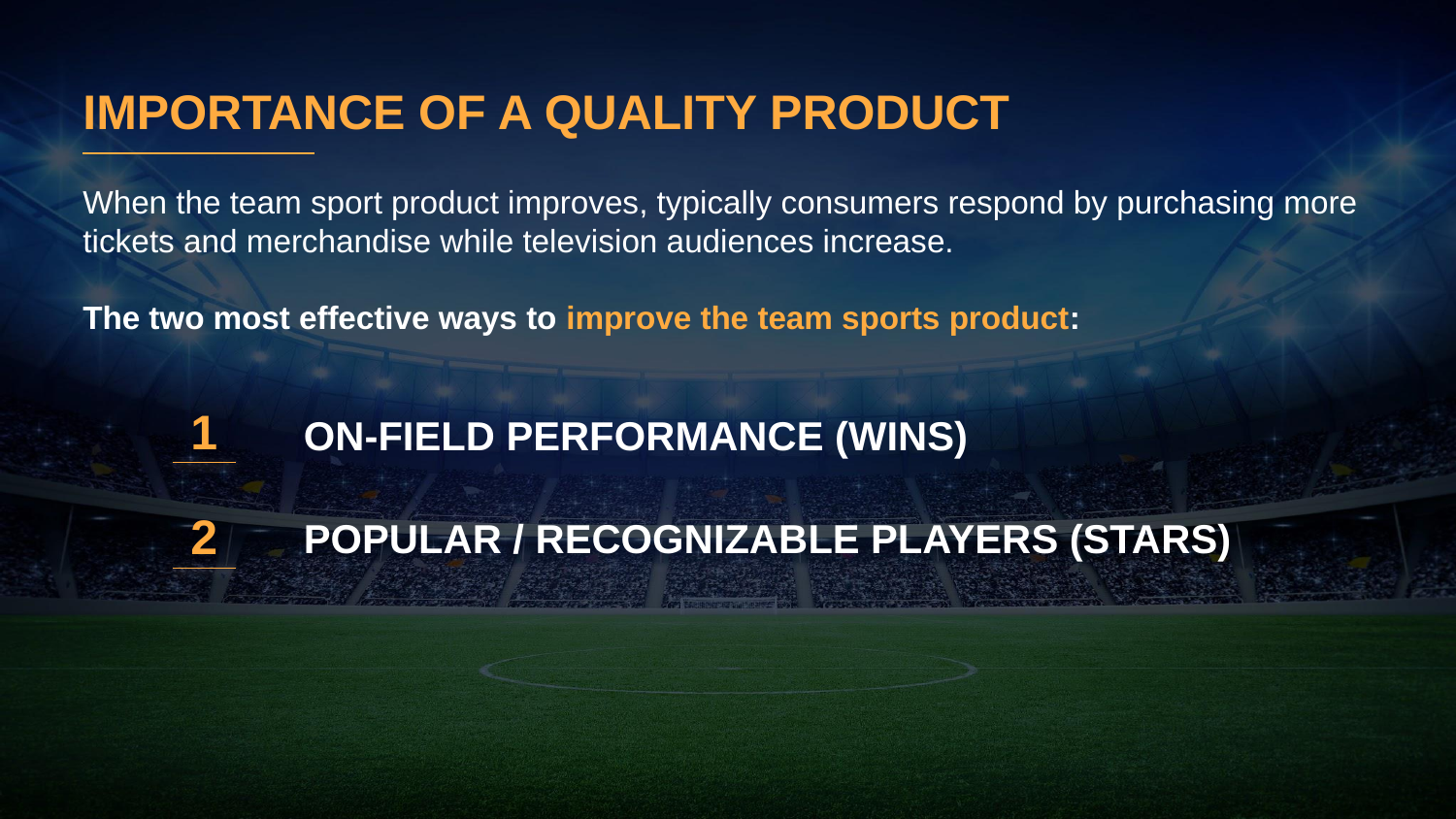

# IMPORTANCE OF A QUALITY PRODUCT
When the team sport product improves, typically consumers respond by purchasing more tickets and merchandise while television audiences increase.

The two most effective ways to improve the team sports product:
1
ON-FIELD PERFORMANCE (WINS)
2
POPULAR / RECOGNIZABLE PLAYERS (STARS)